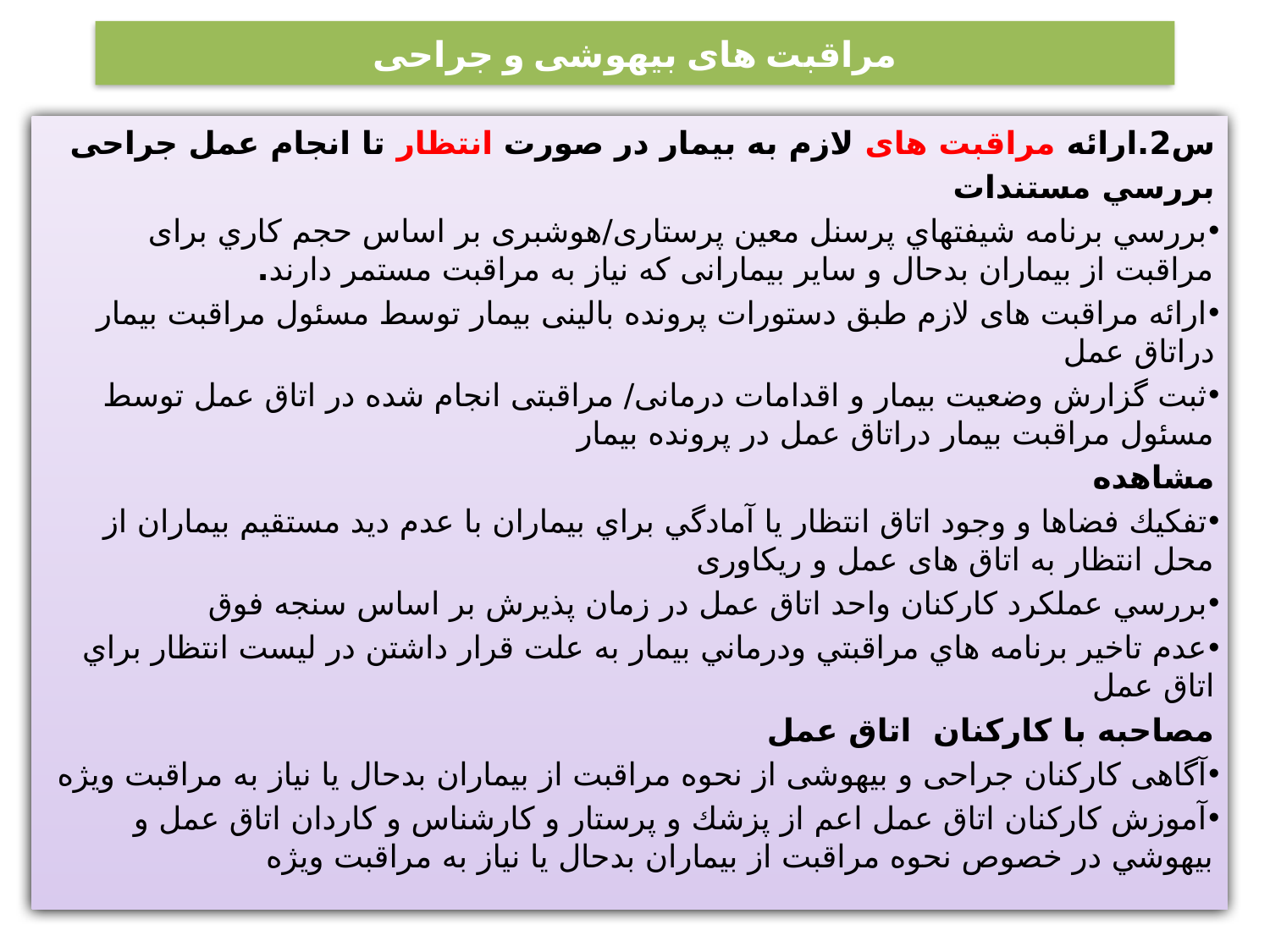

# مراقبت های بیهوشی و جراحی
س2.ارائه مراقبت های لازم به بیمار در صورت انتظار تا انجام عمل جراحی
بررسي مستندات
بررسي برنامه شيفتهاي پرسنل معین پرستاری/هوشبری بر اساس حجم كاري برای مراقبت از بیماران بدحال و سایر بیمارانی که نیاز به مراقبت مستمر دارند.
ارائه مراقبت های لازم طبق دستورات پرونده بالینی بیمار توسط مسئول مراقبت بیمار دراتاق عمل
ثبت گزارش وضعیت بیمار و اقدامات درمانی/ مراقبتی انجام شده در اتاق عمل توسط مسئول مراقبت بیمار دراتاق عمل در پرونده بيمار
مشاهده
تفكيك فضاها و وجود اتاق انتظار يا آمادگي براي بيماران با عدم دید مستقیم بیماران از محل انتظار به اتاق های عمل و ریکاوری
بررسي عملکرد کارکنان واحد اتاق عمل در زمان پذيرش بر اساس سنجه فوق
عدم تاخير برنامه هاي مراقبتي ودرماني بيمار به علت قرار داشتن در ليست انتظار براي اتاق عمل
مصاحبه با كاركنان  اتاق عمل
آگاهی کارکنان جراحی و بیهوشی از نحوه مراقبت از بيماران بدحال يا نياز به مراقبت ويژه
آموزش کارکنان اتاق عمل اعم از پزشك و پرستار و كارشناس و كاردان اتاق عمل و بيهوشي در خصوص نحوه مراقبت از بيماران بدحال يا نياز به مراقبت ويژه